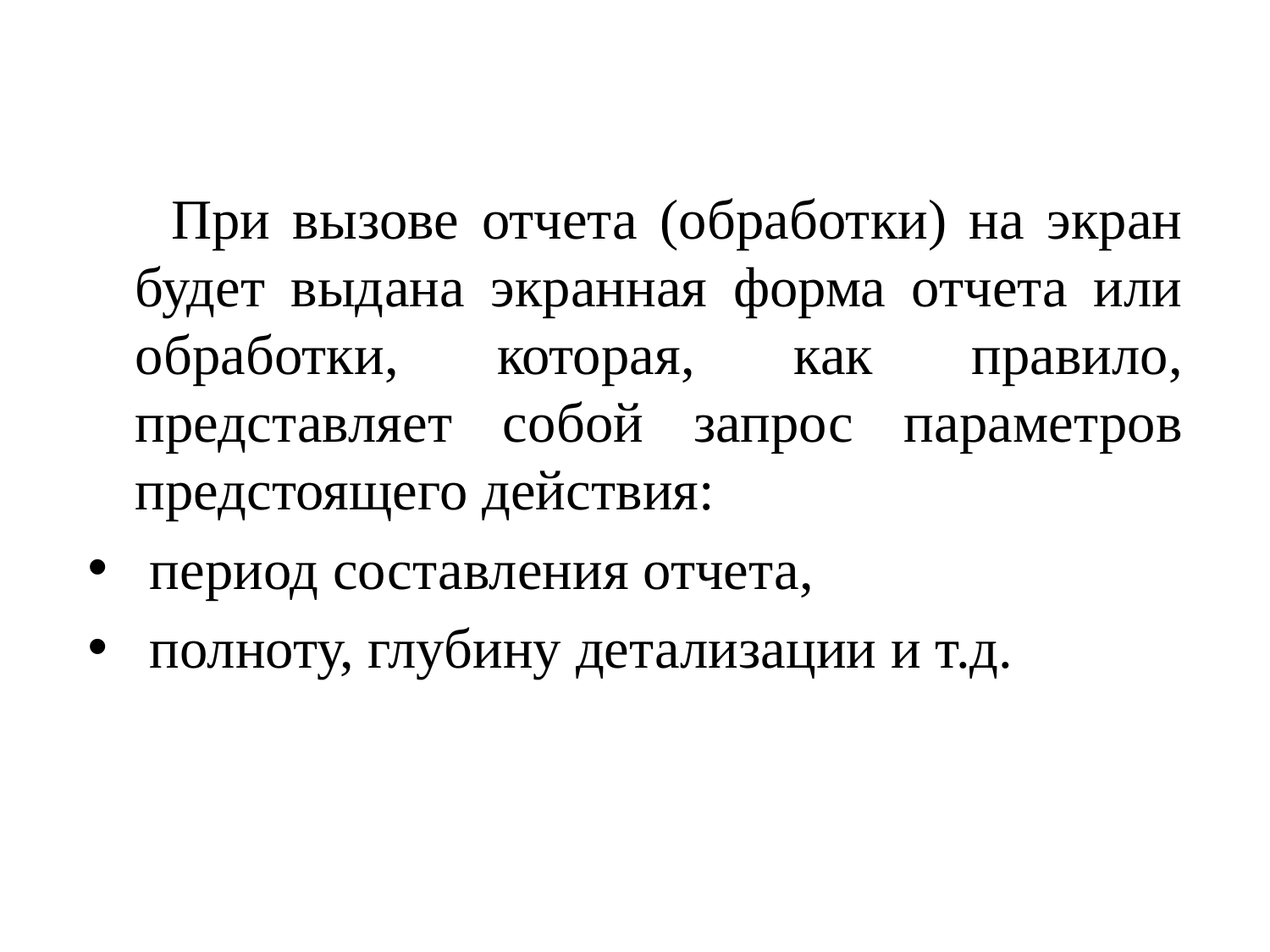

При вызове отчета (обработки) на экран будет выдана экранная форма отчета или обработки, которая, как правило, представляет собой запрос параметров предстоящего действия:
 период составления отчета,
 полноту, глубину детализации и т.д.